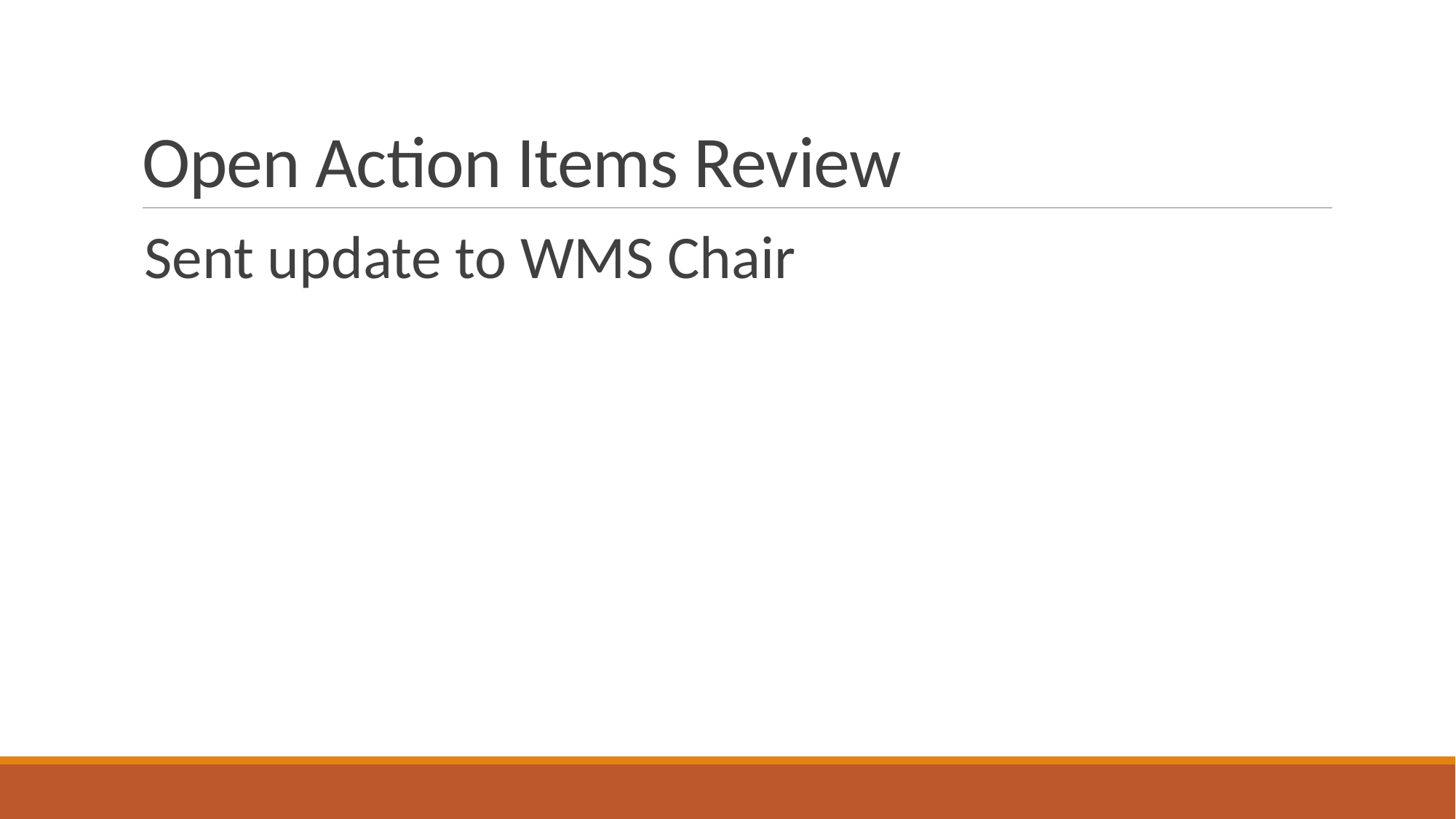

# Open Action Items Review
Sent update to WMS Chair